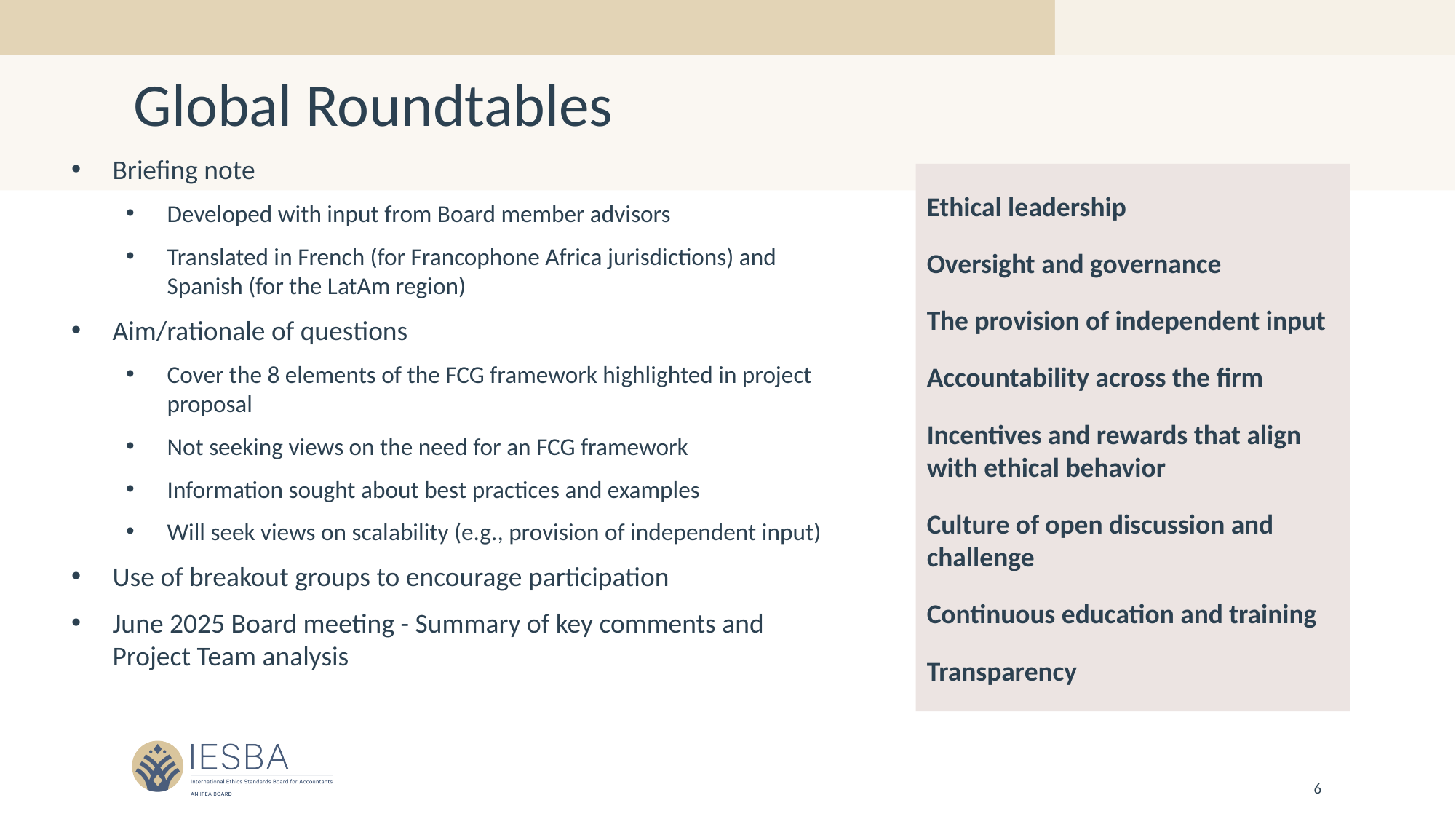

# Global Roundtables
Briefing note
Developed with input from Board member advisors
Translated in French (for Francophone Africa jurisdictions) and Spanish (for the LatAm region)
Aim/rationale of questions
Cover the 8 elements of the FCG framework highlighted in project proposal
Not seeking views on the need for an FCG framework
Information sought about best practices and examples
Will seek views on scalability (e.g., provision of independent input)
Use of breakout groups to encourage participation
June 2025 Board meeting - Summary of key comments and Project Team analysis

Ethical leadership
Oversight and governance
The provision of independent input
Accountability across the firm
Incentives and rewards that align with ethical behavior
Culture of open discussion and challenge
Continuous education and training
Transparency

6